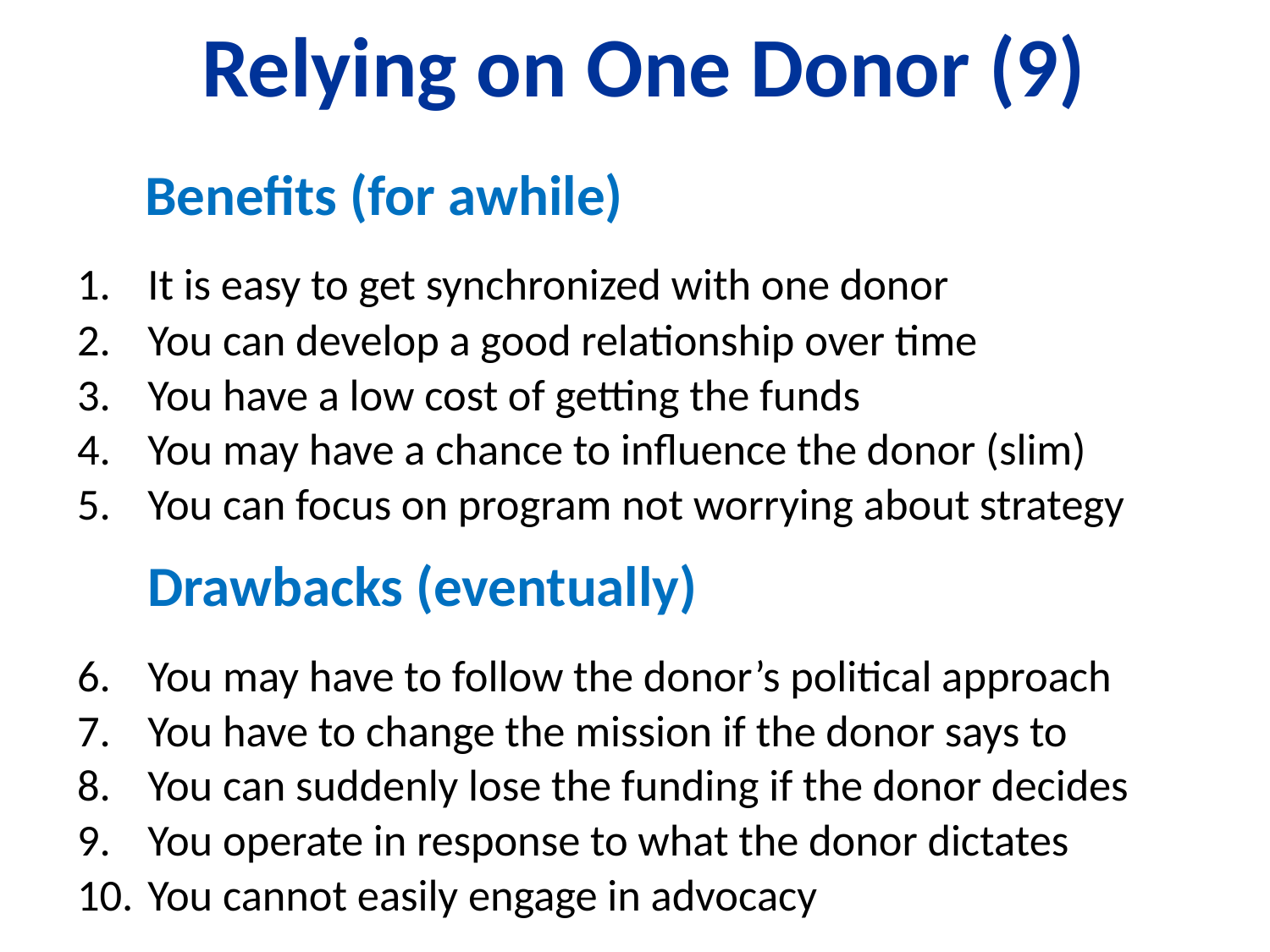

# Relying on One Donor (9)
        Benefits (for awhile)

It is easy to get synchronized with one donor
You can develop a good relationship over time
You have a low cost of getting the funds
You may have a chance to influence the donor (slim)
You can focus on program not worrying about strategy

         Drawbacks (eventually)

You may have to follow the donor’s political approach
You have to change the mission if the donor says to
You can suddenly lose the funding if the donor decides
You operate in response to what the donor dictates
You cannot easily engage in advocacy